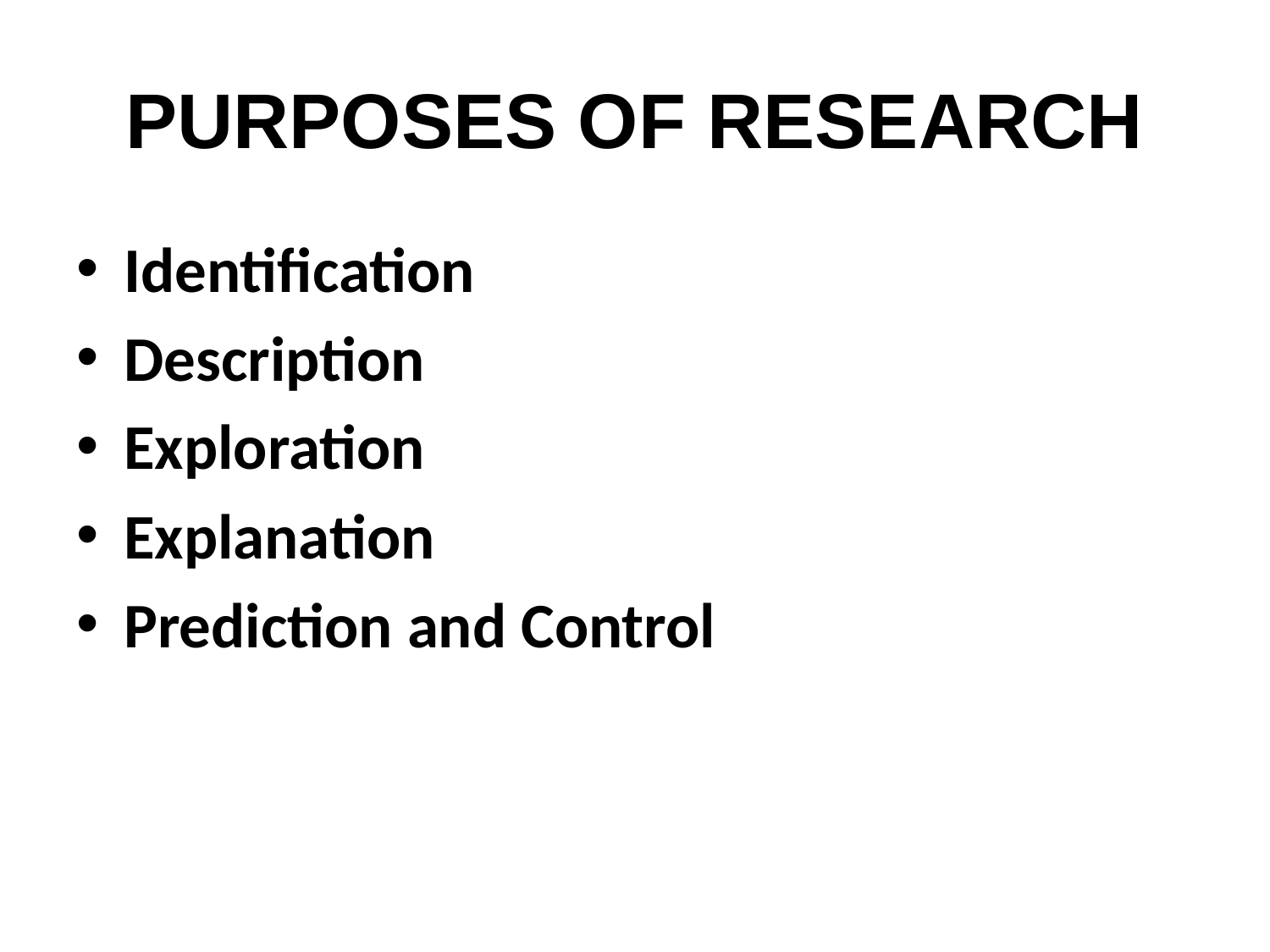

# PURPOSES OF RESEARCH
Identification
Description
Exploration
Explanation
Prediction and Control